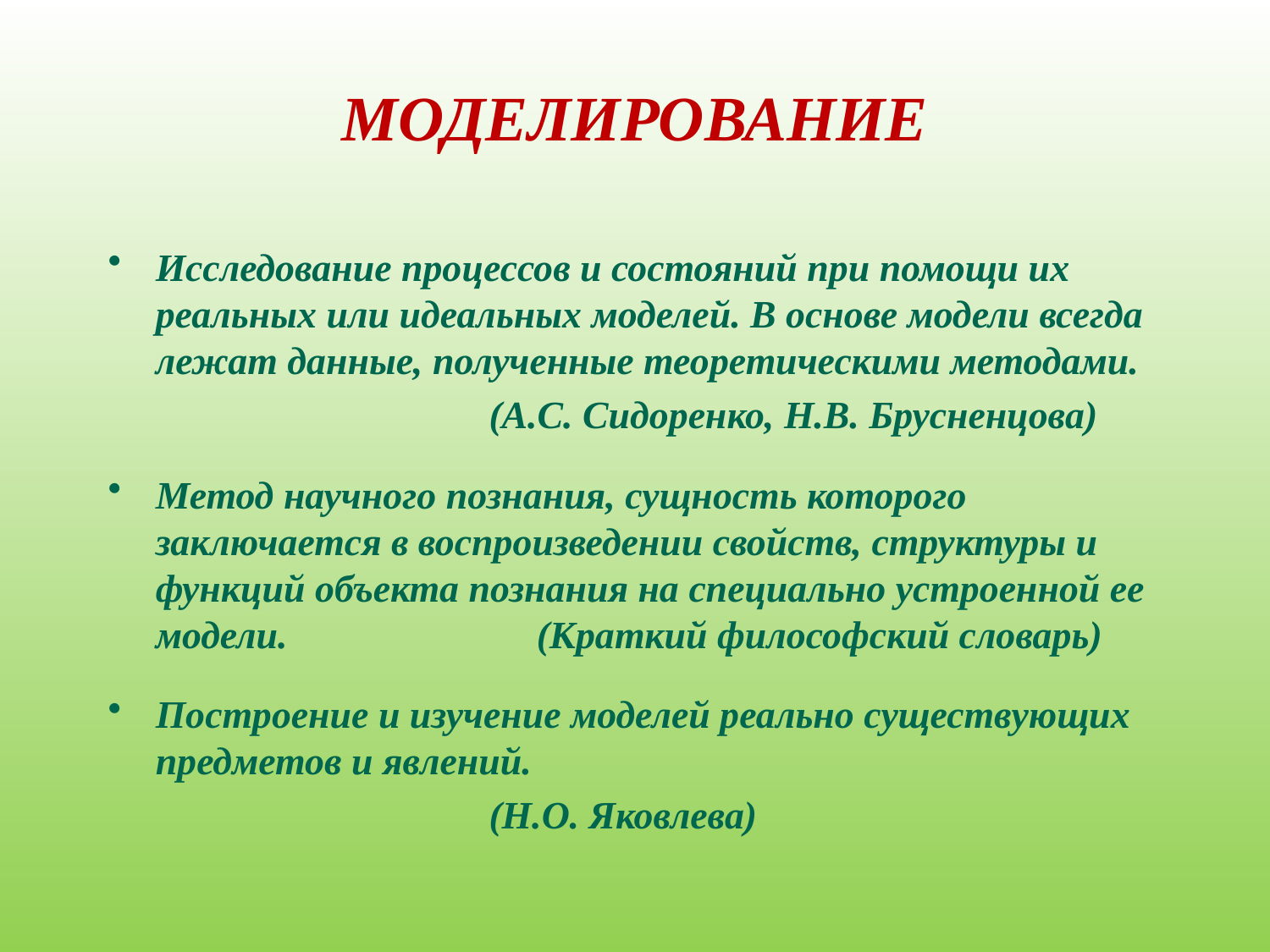

# МОДЕЛИРОВАНИЕ
Исследование процессов и состояний при помощи их реальных или идеальных моделей. В основе модели всегда лежат данные, полученные теоретическими методами.
			(А.С. Сидоренко, Н.В. Брусненцова)

Метод научного познания, сущность которого заключается в воспроизведении свойств, структуры и функций объекта познания на специально устроенной ее модели.		(Краткий философский словарь)

Построение и изучение моделей реально существующих предметов и явлений.
			(Н.О. Яковлева)